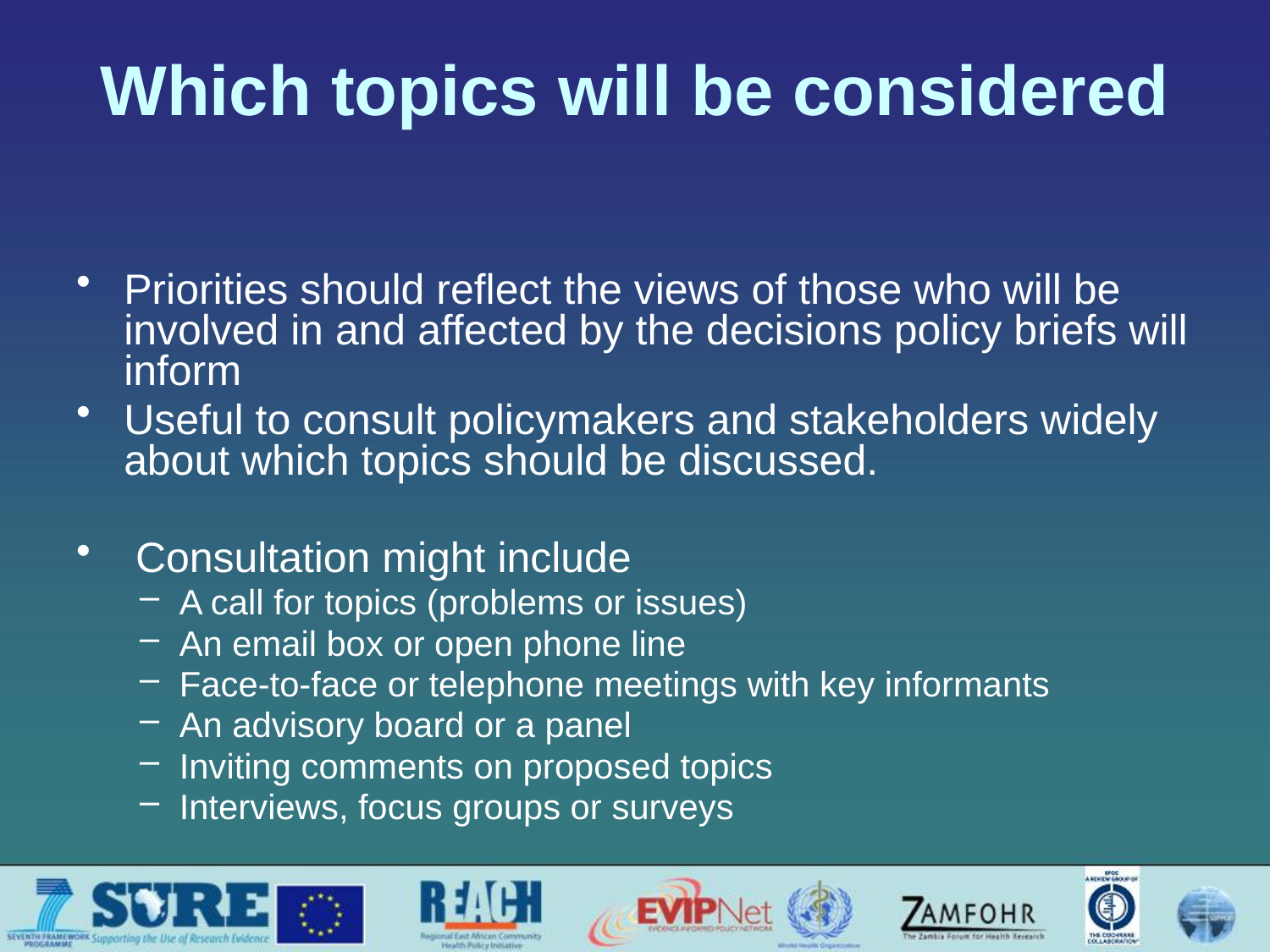

# Which topics will be considered

Priorities should reflect the views of those who will be involved in and affected by the decisions policy briefs will inform
Useful to consult policymakers and stakeholders widely about which topics should be discussed.

 Consultation might include
A call for topics (problems or issues)
An email box or open phone line
Face-to-face or telephone meetings with key informants
An advisory board or a panel
Inviting comments on proposed topics
Interviews, focus groups or surveys